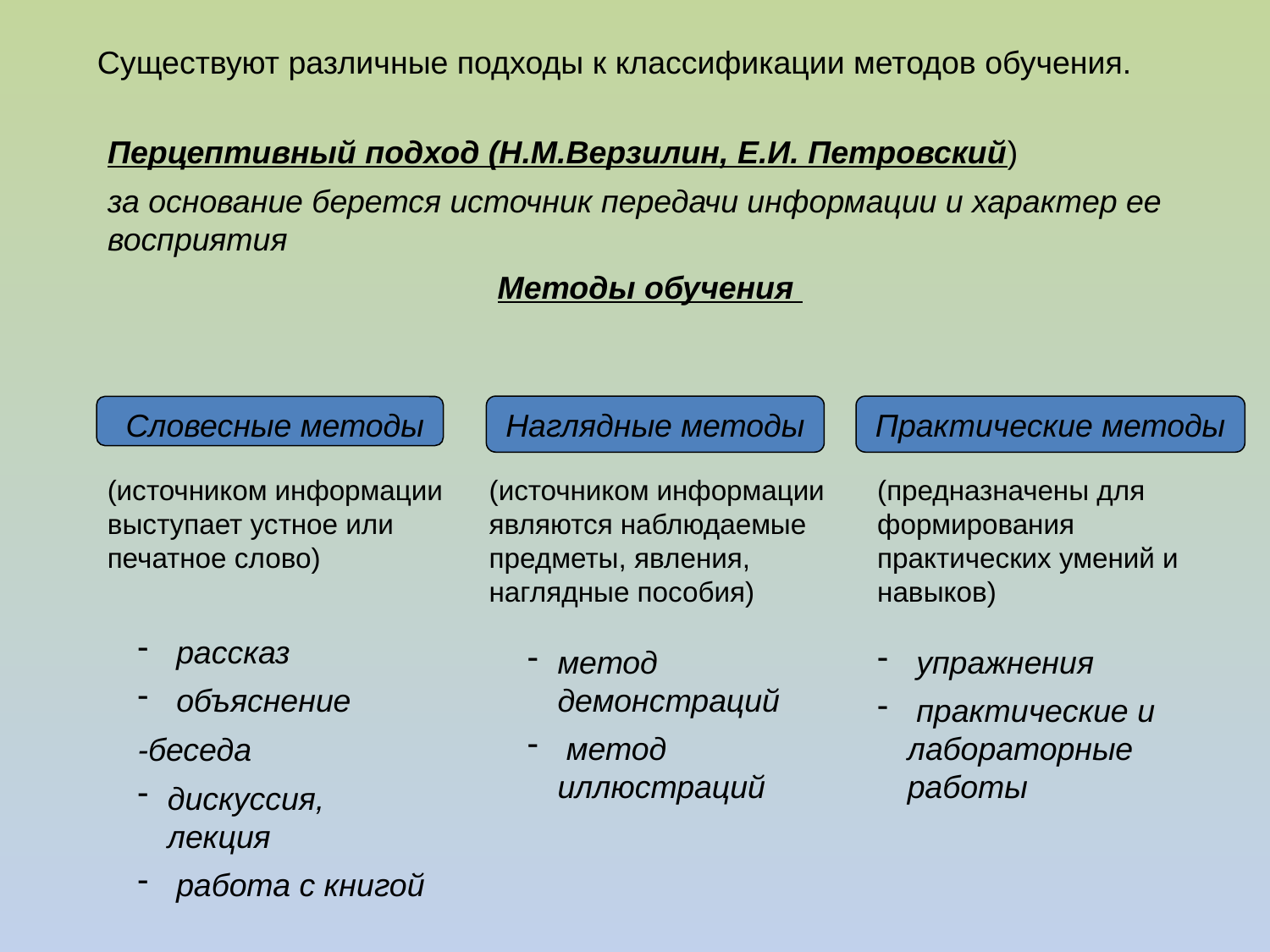

Существуют различные подходы к классификации методов обучения.
Перцептивный подход (Н.М.Верзилин, Е.И. Петровский)
за основание берется источник передачи информации и характер ее восприятия
Методы обучения
Словесные методы
Наглядные методы
Практические методы
(источником информации выступает устное или печатное слово)
(источником информации
являются наблюдаемые
предметы, явления,
наглядные пособия)
(предназначены для формирования практических умений и навыков)
 рассказ
 объяснение
-беседа
дискуссия, лекция
 работа с книгой
метод демонстраций
 метод иллюстраций
 упражнения
 практические и лабораторные работы